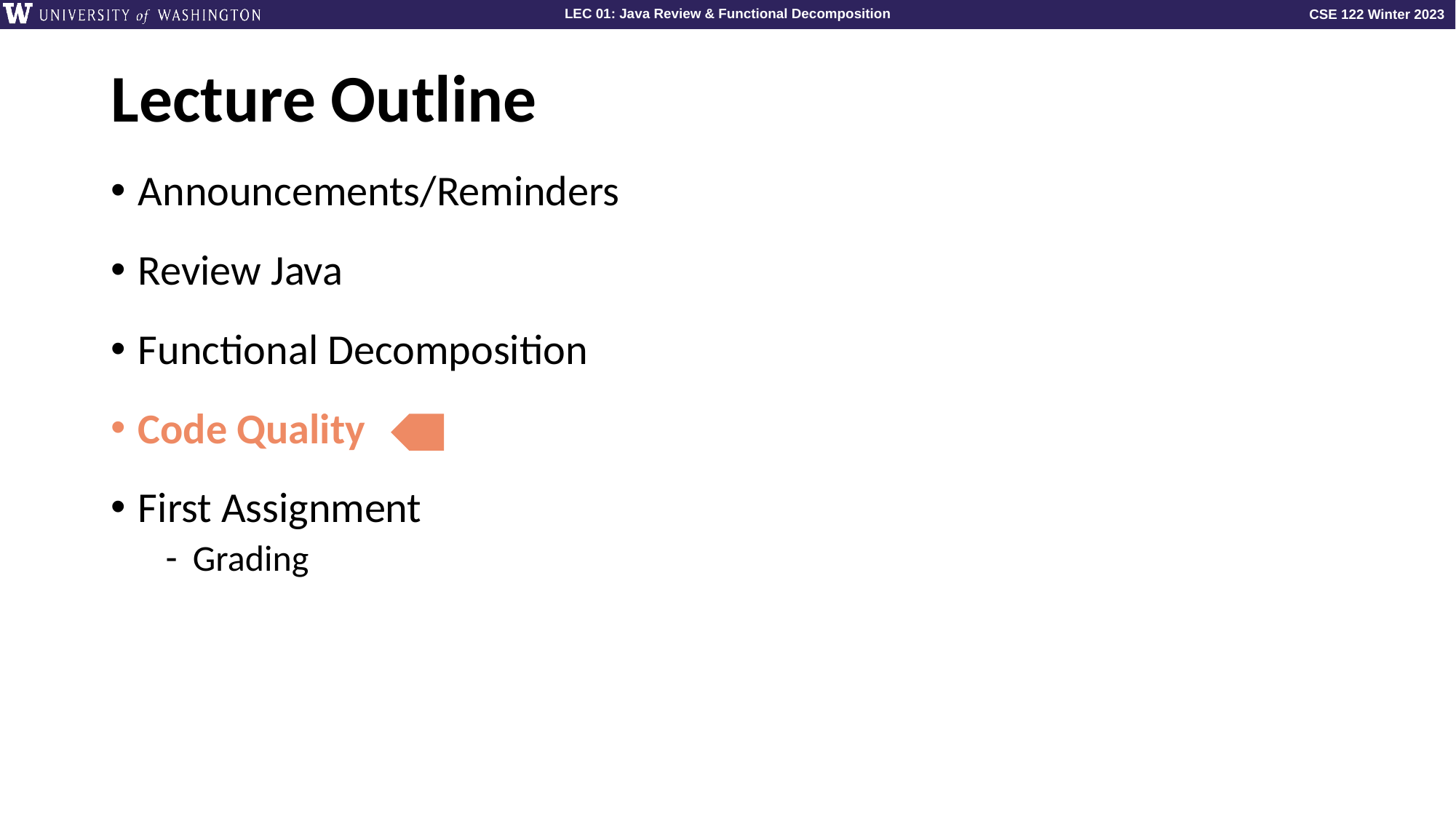

# Lecture Outline
Announcements/Reminders
Review Java
Functional Decomposition
Code Quality
First Assignment
Grading